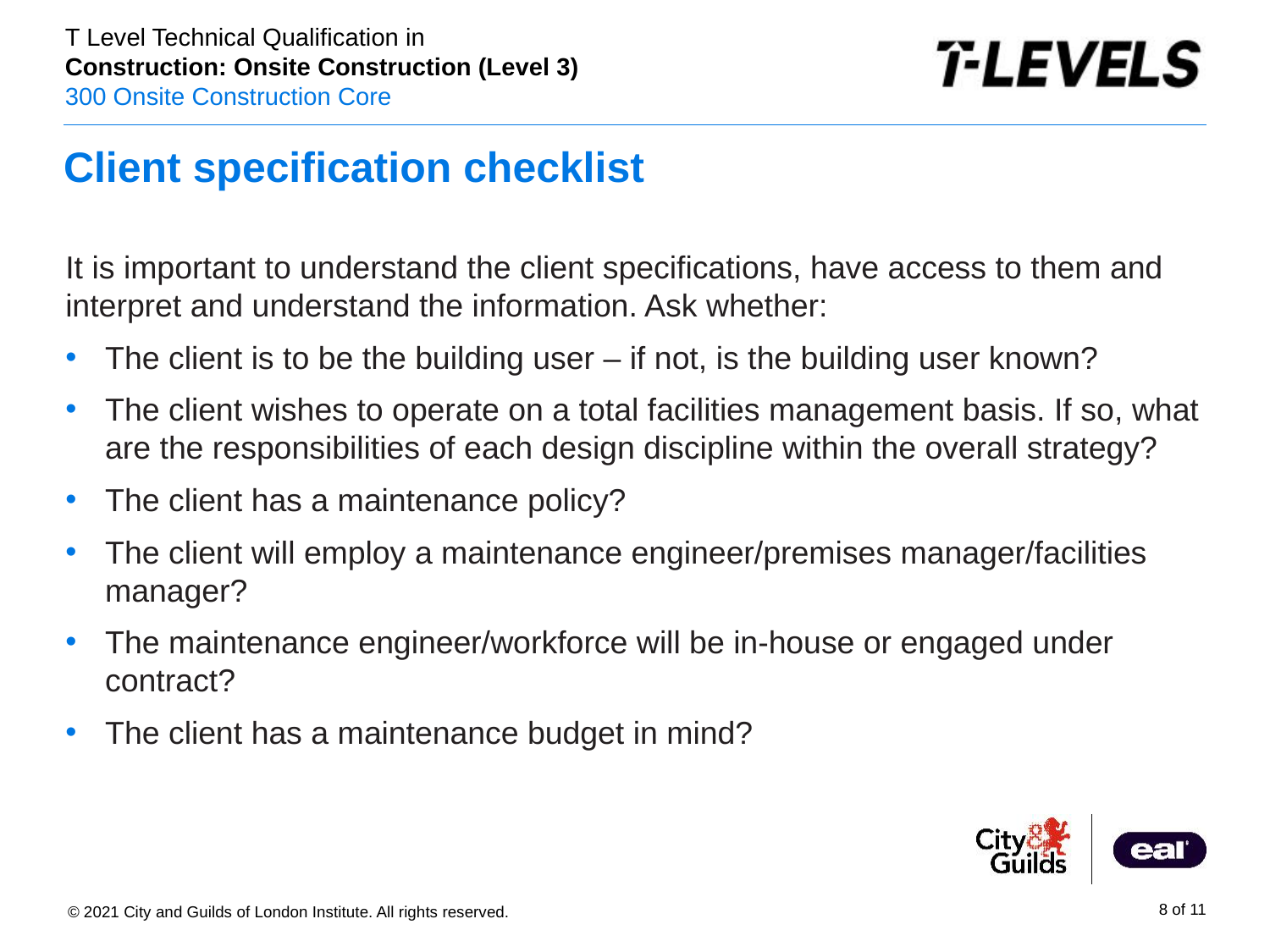

# Client specification checklist
It is important to understand the client specifications, have access to them and interpret and understand the information. Ask whether:
The client is to be the building user – if not, is the building user known?
The client wishes to operate on a total facilities management basis. If so, what are the responsibilities of each design discipline within the overall strategy?
The client has a maintenance policy?
The client will employ a maintenance engineer/premises manager/facilities manager?
The maintenance engineer/workforce will be in-house or engaged under contract?
The client has a maintenance budget in mind?